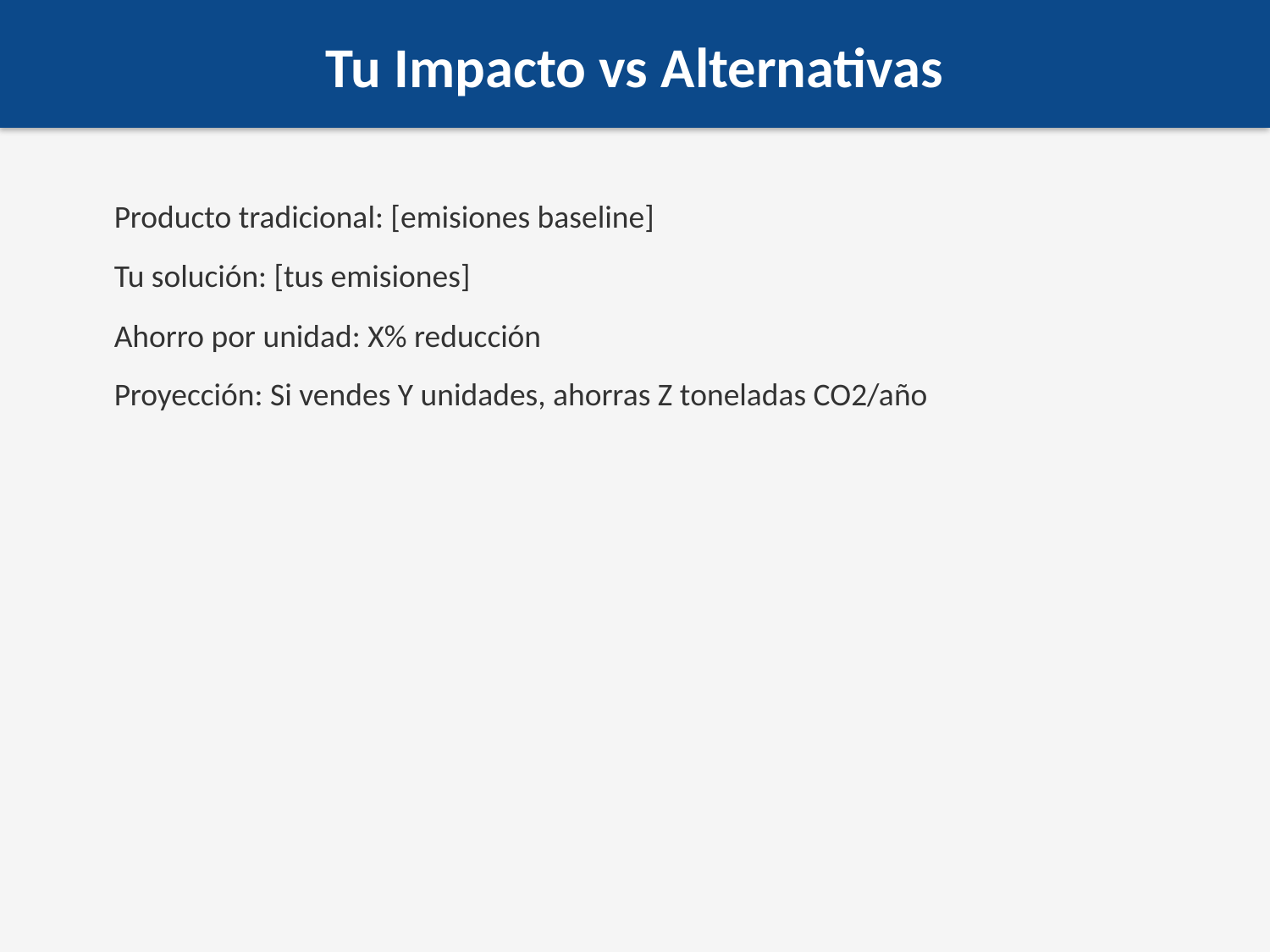

Tu Impacto vs Alternativas
Producto tradicional: [emisiones baseline]
Tu solución: [tus emisiones]
Ahorro por unidad: X% reducción
Proyección: Si vendes Y unidades, ahorras Z toneladas CO2/año